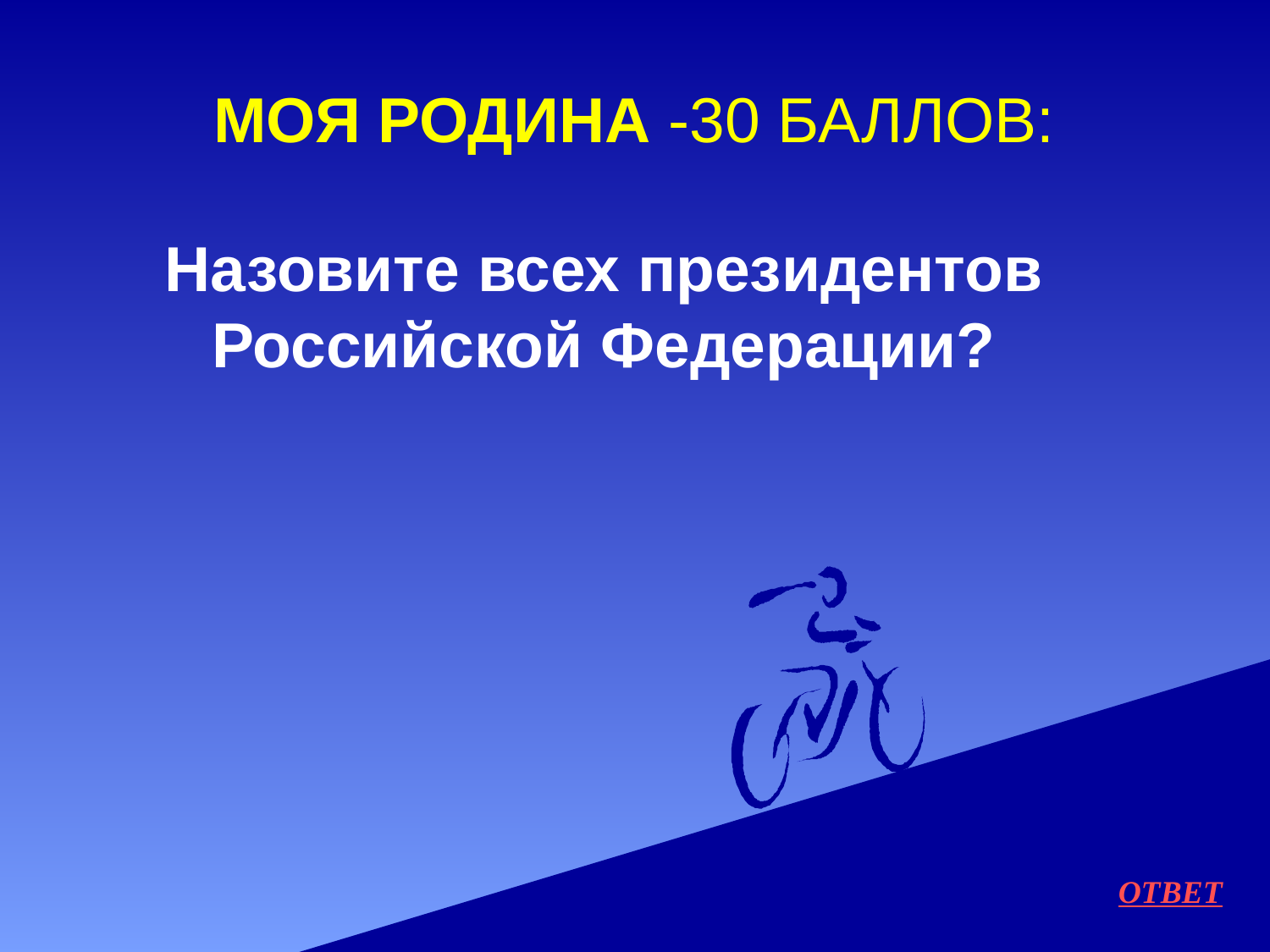

# моя родина -30 баллов:
Назовите всех президентов Российской Федерации?

ОТВЕТ